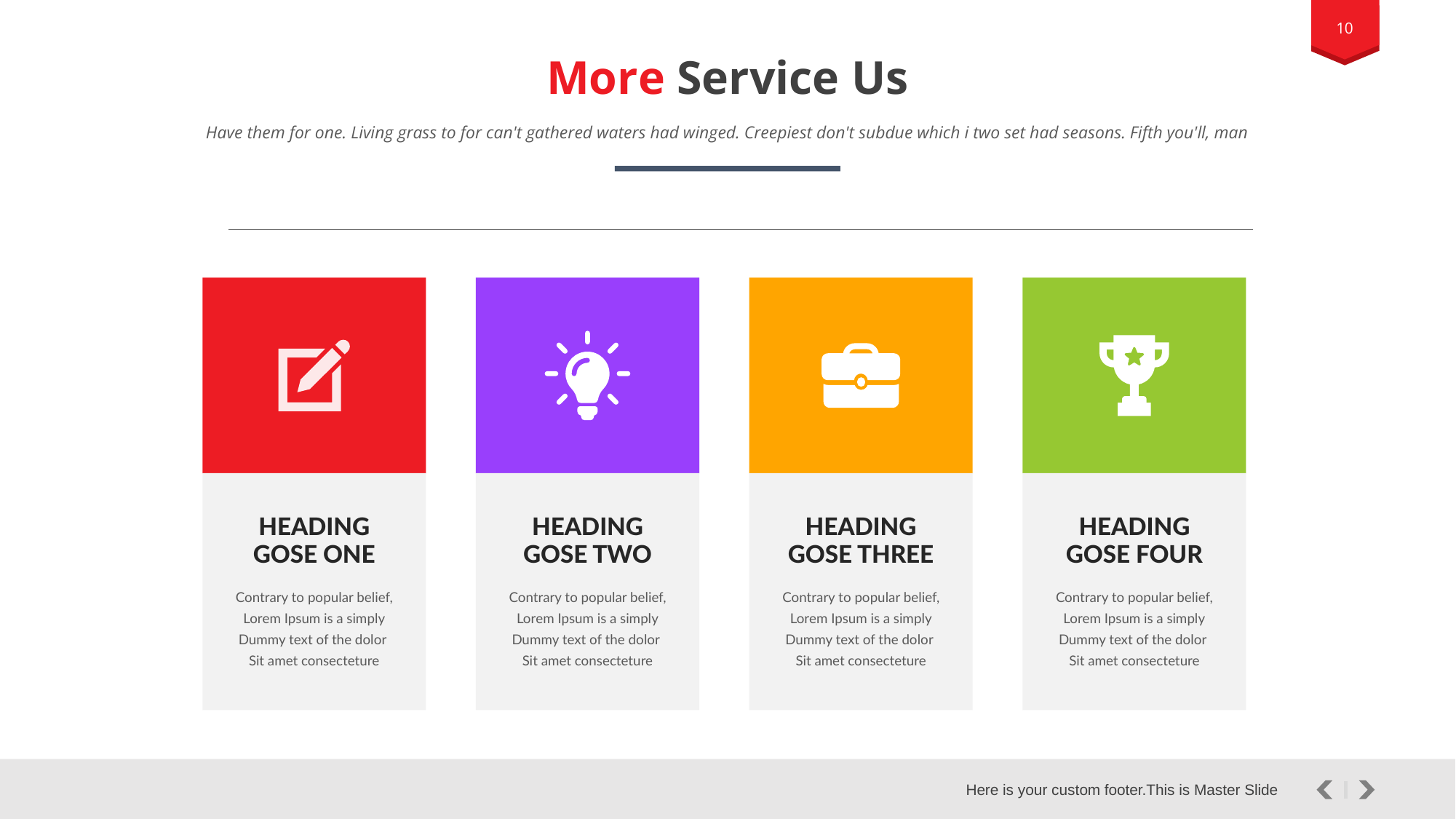

10
More Service Us
Have them for one. Living grass to for can't gathered waters had winged. Creepiest don't subdue which i two set had seasons. Fifth you'll, man

HEADING
GOSE ONE
HEADING
GOSE TWO
HEADING
GOSE THREE
HEADING
GOSE FOUR
Contrary to popular belief, Lorem Ipsum is a simply
Dummy text of the dolor
Sit amet consecteture
Contrary to popular belief, Lorem Ipsum is a simply
Dummy text of the dolor
Sit amet consecteture
Contrary to popular belief, Lorem Ipsum is a simply
Dummy text of the dolor
Sit amet consecteture
Contrary to popular belief, Lorem Ipsum is a simply
Dummy text of the dolor
Sit amet consecteture

Here is your custom footer.This is Master Slide